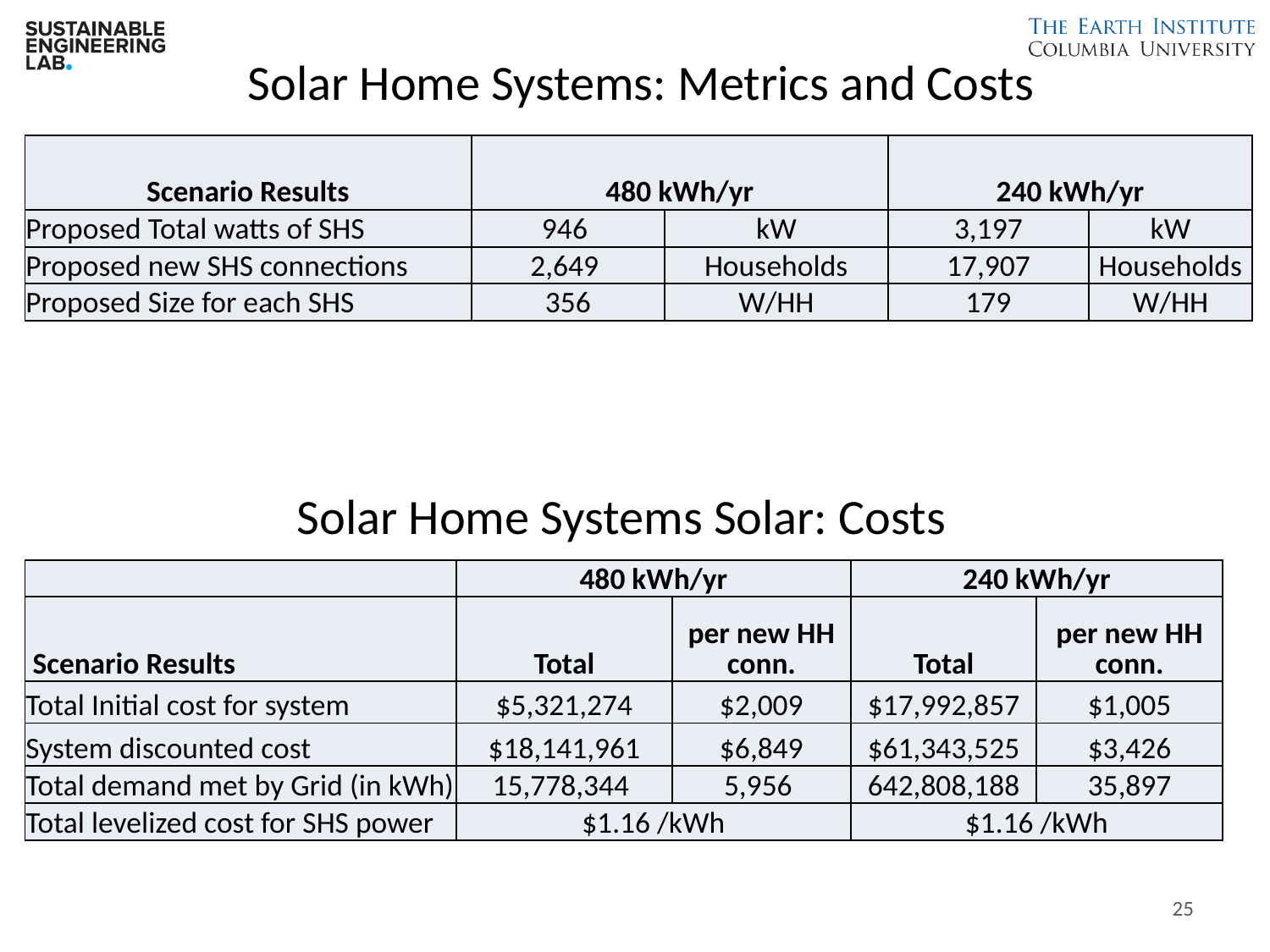

# Solar Home Systems: Metrics and Costs
| Scenario Results | 480 kWh/yr |  | 240 kWh/yr |  |
| --- | --- | --- | --- | --- |
| Proposed Total watts of SHS | 946 | kW | 3,197 | kW |
| Proposed new SHS connections | 2,649 | Households | 17,907 | Households |
| Proposed Size for each SHS | 356 | W/HH | 179 | W/HH |
Solar Home Systems Solar: Costs
|  | 480 kWh/yr |  | 240 kWh/yr |  |
| --- | --- | --- | --- | --- |
| Scenario Results | Total | per new HH conn. | Total | per new HH conn. |
| Total Initial cost for system | $5,321,274 | $2,009 | $17,992,857 | $1,005 |
| System discounted cost | $18,141,961 | $6,849 | $61,343,525 | $3,426 |
| Total demand met by Grid (in kWh) | 15,778,344 | 5,956 | 642,808,188 | 35,897 |
| Total levelized cost for SHS power | $1.16 /kWh |  | $1.16 /kWh |  |
25